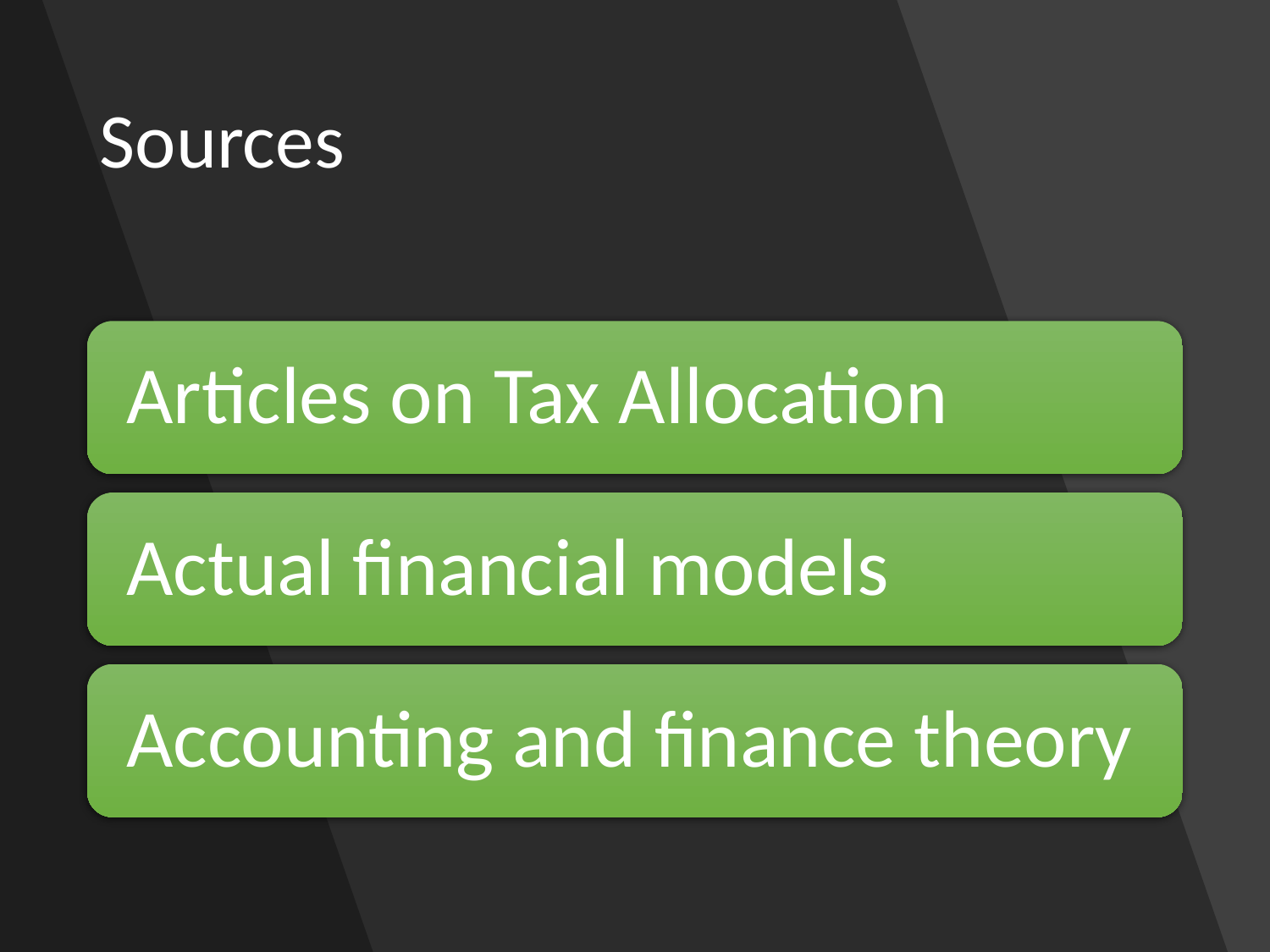

# Sources
Articles on Tax Allocation
Actual financial models
Accounting and finance theory